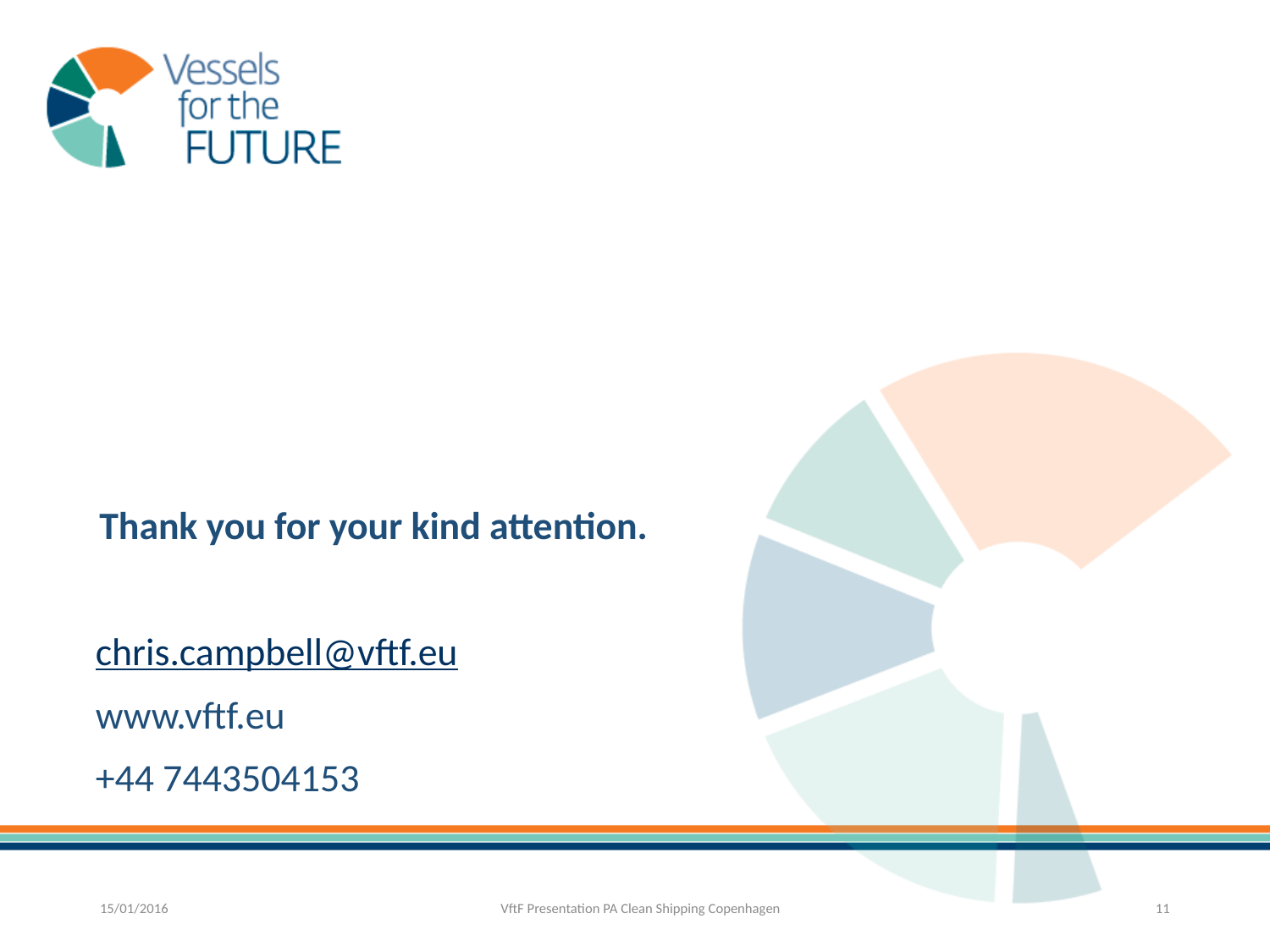

# Thank you for your kind attention.
chris.campbell@vftf.eu
www.vftf.eu
+44 7443504153
15/01/2016
VftF Presentation PA Clean Shipping Copenhagen
11